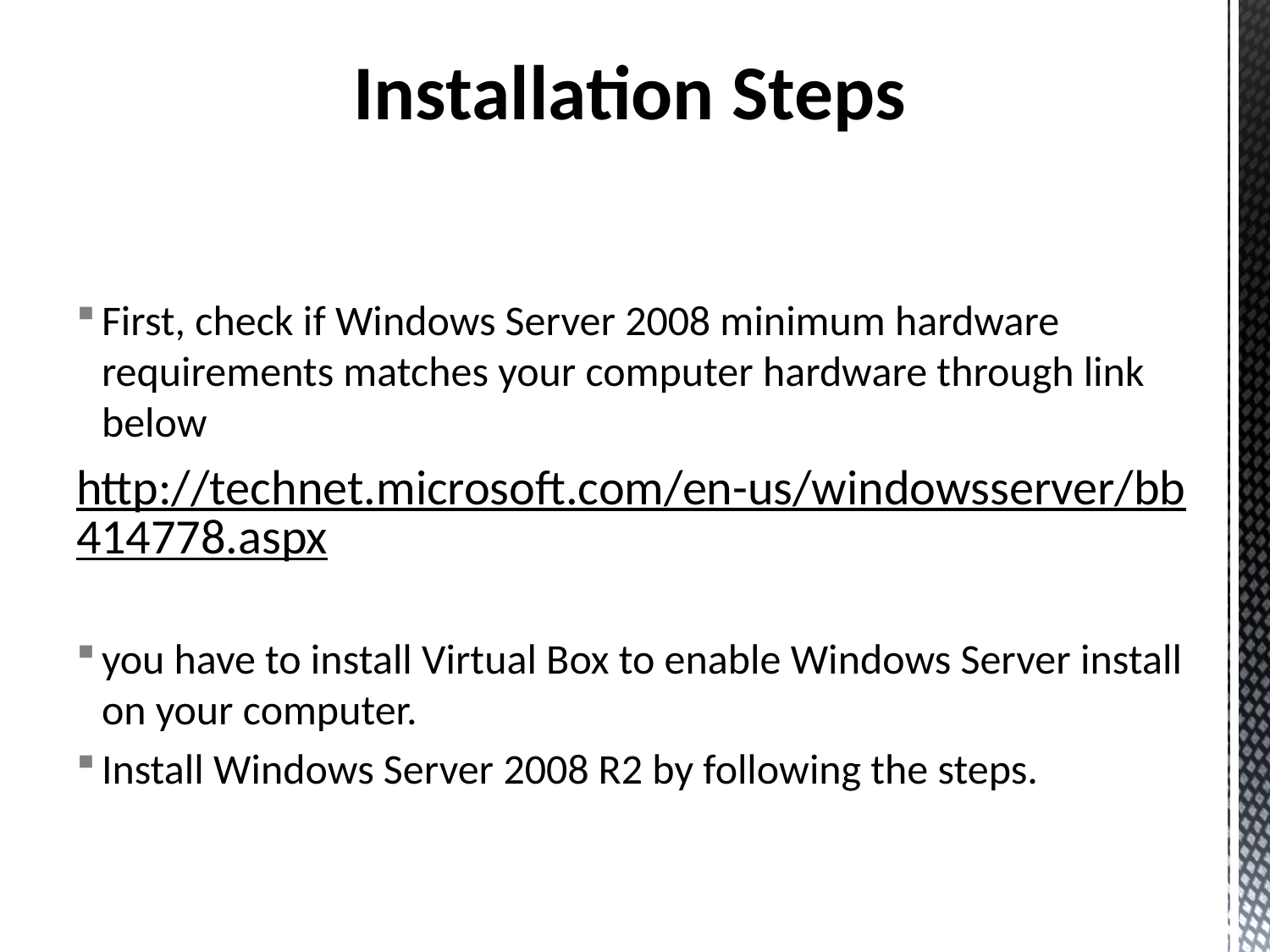

Installation Steps
First, check if Windows Server 2008 minimum hardware requirements matches your computer hardware through link below
http://technet.microsoft.com/en-us/windowsserver/bb414778.aspx
you have to install Virtual Box to enable Windows Server install on your computer.
Install Windows Server 2008 R2 by following the steps.